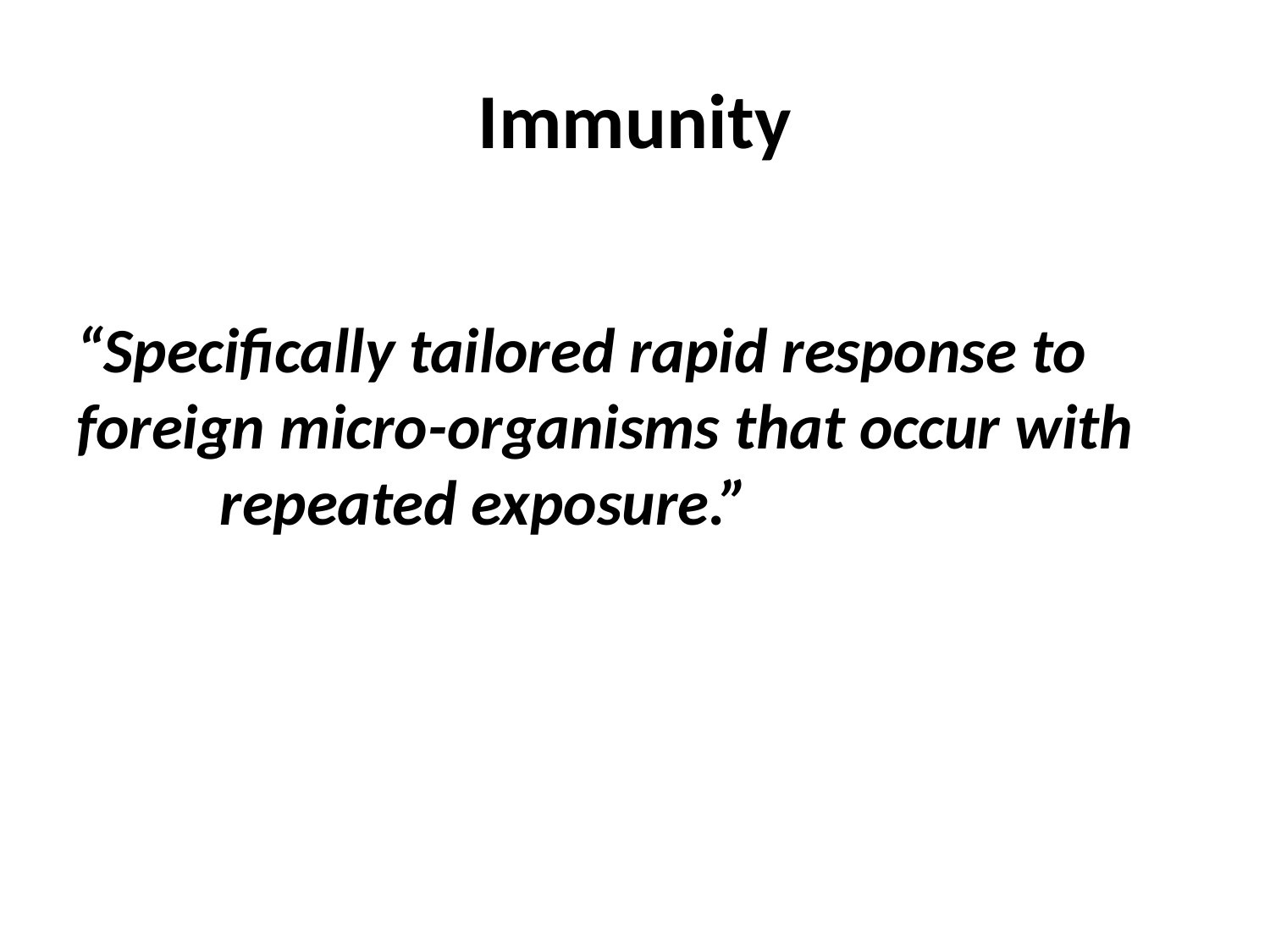

# Immunity

“Specifically tailored rapid response to foreign micro-organisms that occur with               repeated exposure.”